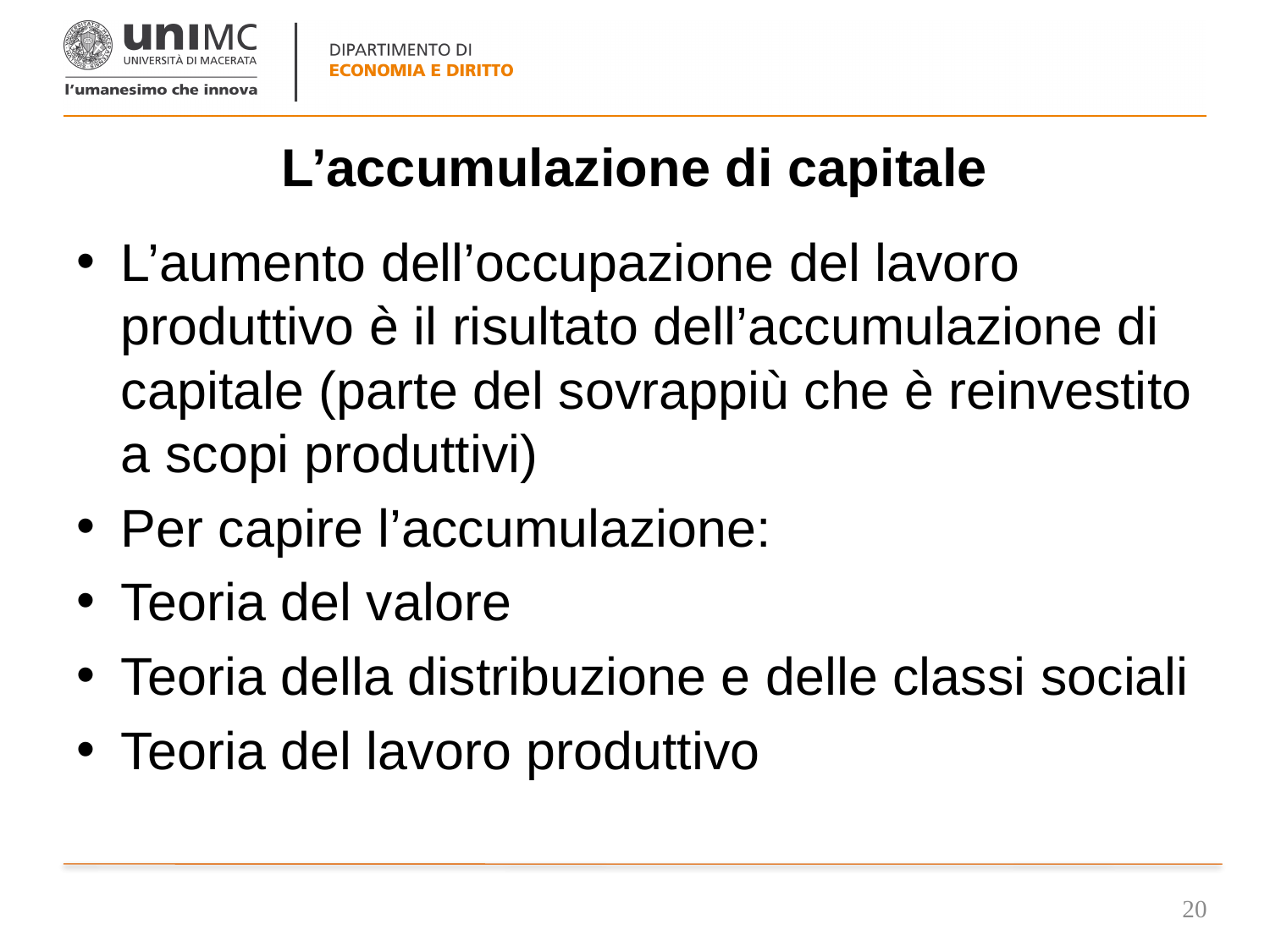

# L’accumulazione di capitale
L’aumento dell’occupazione del lavoro produttivo è il risultato dell’accumulazione di capitale (parte del sovrappiù che è reinvestito a scopi produttivi)
Per capire l’accumulazione:
Teoria del valore
Teoria della distribuzione e delle classi sociali
Teoria del lavoro produttivo
20